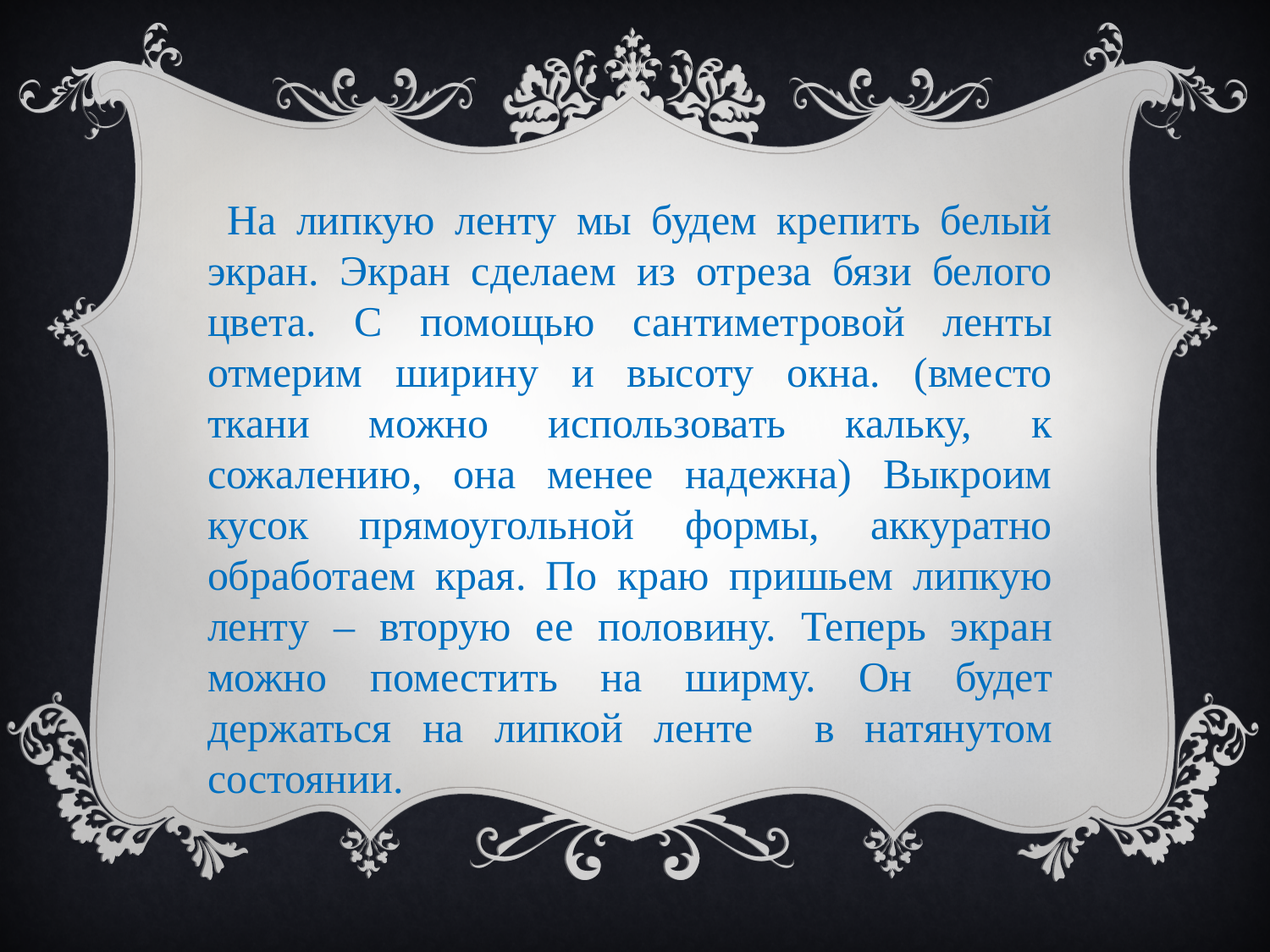

На липкую ленту мы будем крепить белый экран. Экран сделаем из отреза бязи белого цвета. С помощью сантиметровой ленты отмерим ширину и высоту окна. (вместо ткани можно использовать кальку, к сожалению, она менее надежна) Выкроим кусок прямоугольной формы, аккуратно обработаем края. По краю пришьем липкую ленту – вторую ее половину. Теперь экран можно поместить на ширму. Он будет держаться на липкой ленте  в натянутом состоянии.